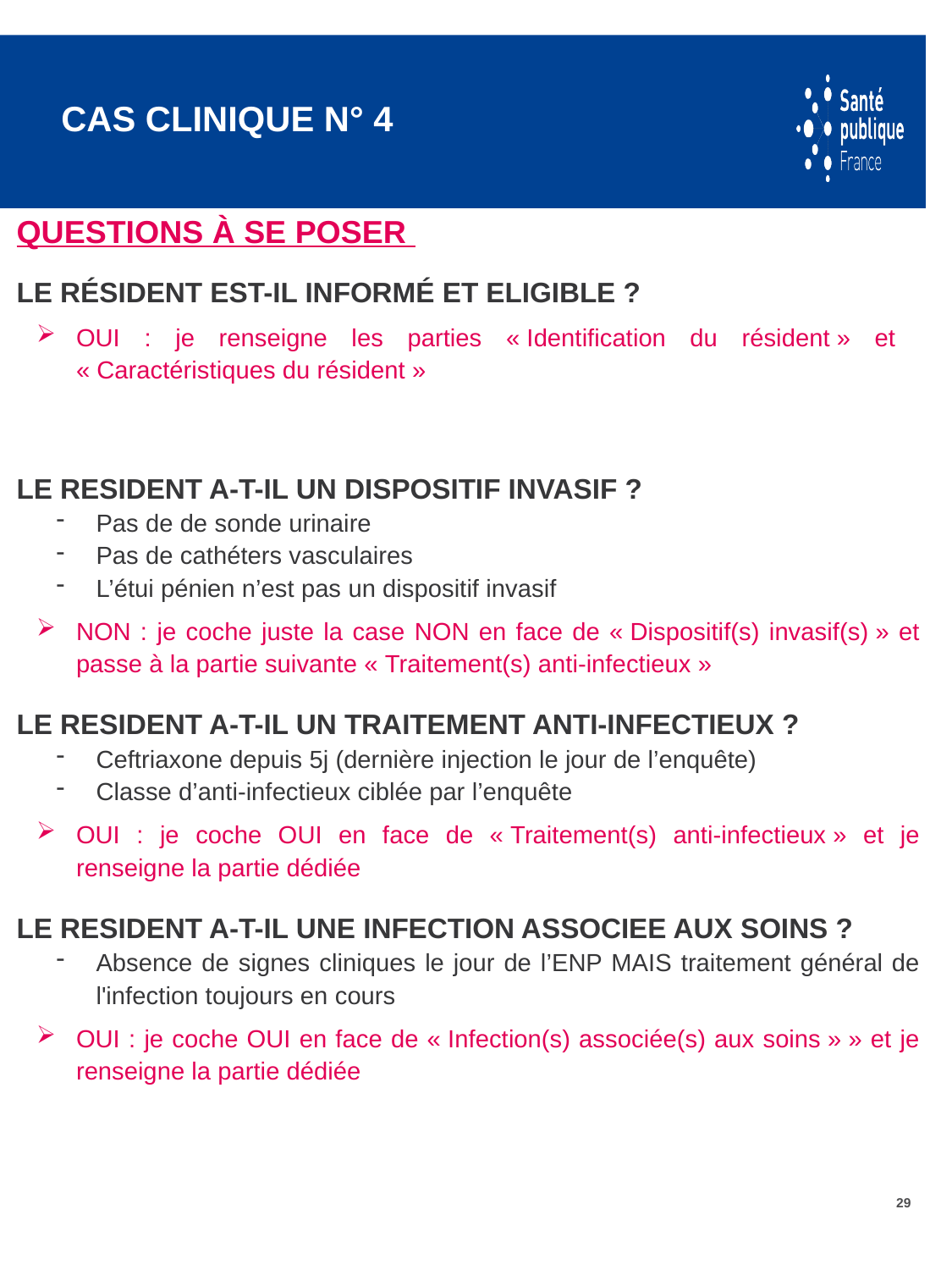

# Cas clinique n° 4
Questions à se poser
LE Résident EST-IL informé et eligible ?
OUI : je renseigne les parties « Identification du résident » et  « Caractéristiques du résident »

Le RESIDENT A-T-il un Dispositif invasif ?
Pas de de sonde urinaire
Pas de cathéters vasculaires
L’étui pénien n’est pas un dispositif invasif
NON : je coche juste la case NON en face de « Dispositif(s) invasif(s) » et passe à la partie suivante « Traitement(s) anti-infectieux »

LE RESIDENT A-t-il un TRAITEMENT ANTI-INFECTIEUX ?
Ceftriaxone depuis 5j (dernière injection le jour de l’enquête)
Classe d’anti-infectieux ciblée par l’enquête
OUI : je coche OUI en face de « Traitement(s) anti-infectieux » et je renseigne la partie dédiée

LE RESIDENT A-T-IL UNE INFECTION ASSOCIEE aux soins ?
Absence de signes cliniques le jour de l’ENP MAIS traitement général de l'infection toujours en cours
OUI : je coche OUI en face de « Infection(s) associée(s) aux soins » » et je renseigne la partie dédiée